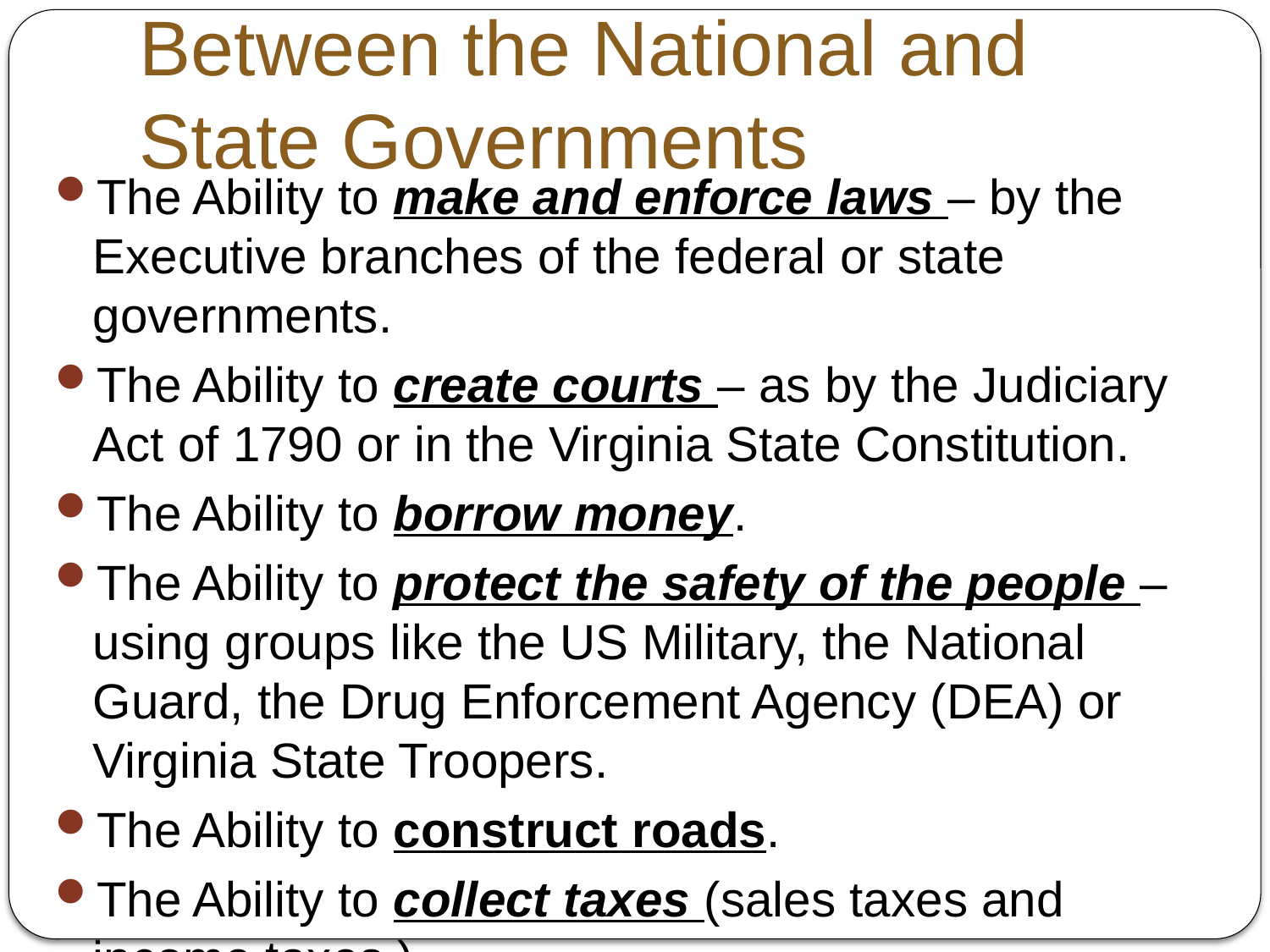

# Concurrent Powers – Shared Between the National and State Governments
The Ability to make and enforce laws – by the Executive branches of the federal or state governments.
The Ability to create courts – as by the Judiciary Act of 1790 or in the Virginia State Constitution.
The Ability to borrow money.
The Ability to protect the safety of the people – using groups like the US Military, the National Guard, the Drug Enforcement Agency (DEA) or Virginia State Troopers.
The Ability to construct roads.
The Ability to collect taxes (sales taxes and income taxes.)
Regulation of banks.
The establishment of welfare programs for the public good.